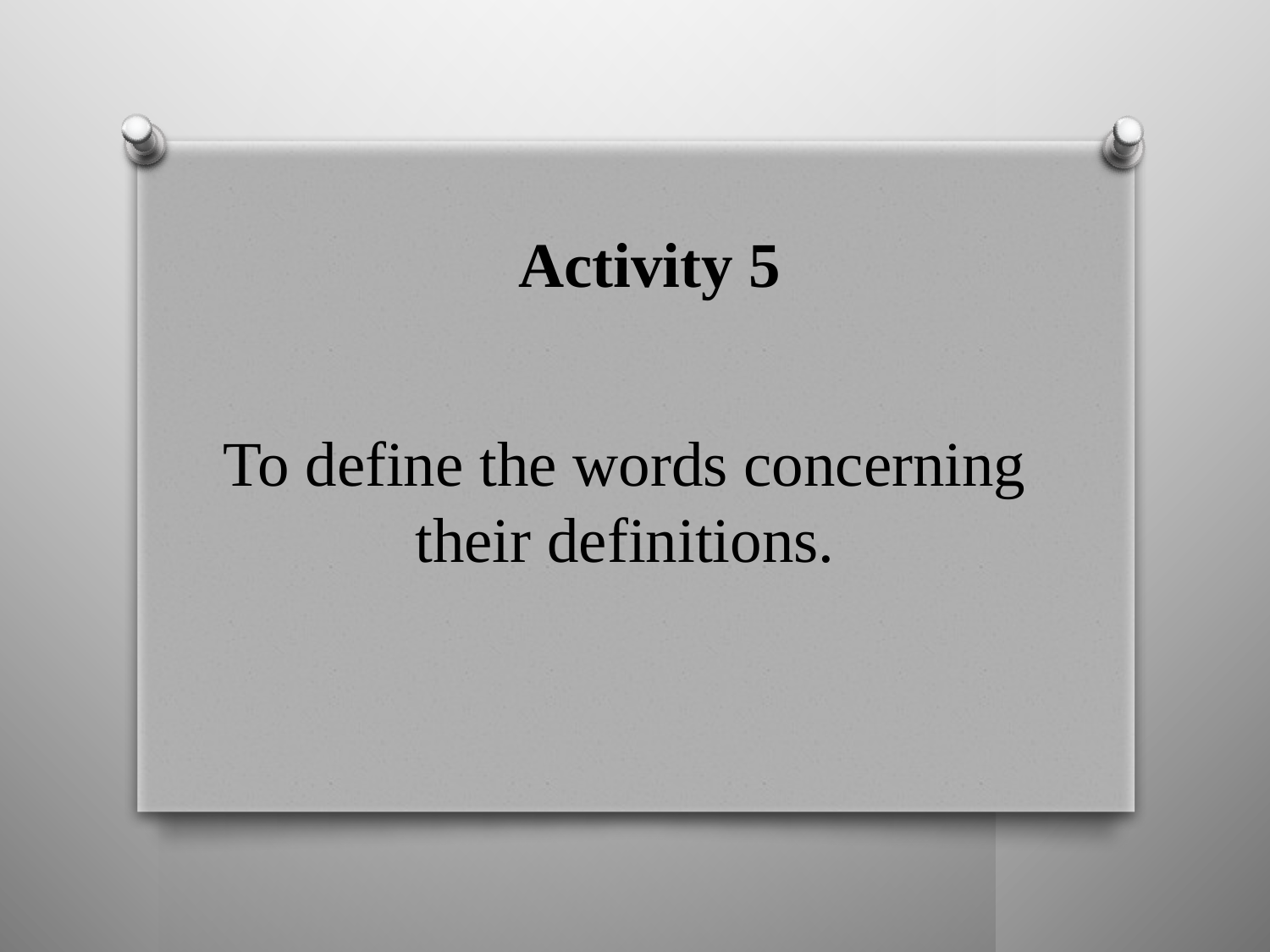

# Activity 5
To define the words concerning their definitions.